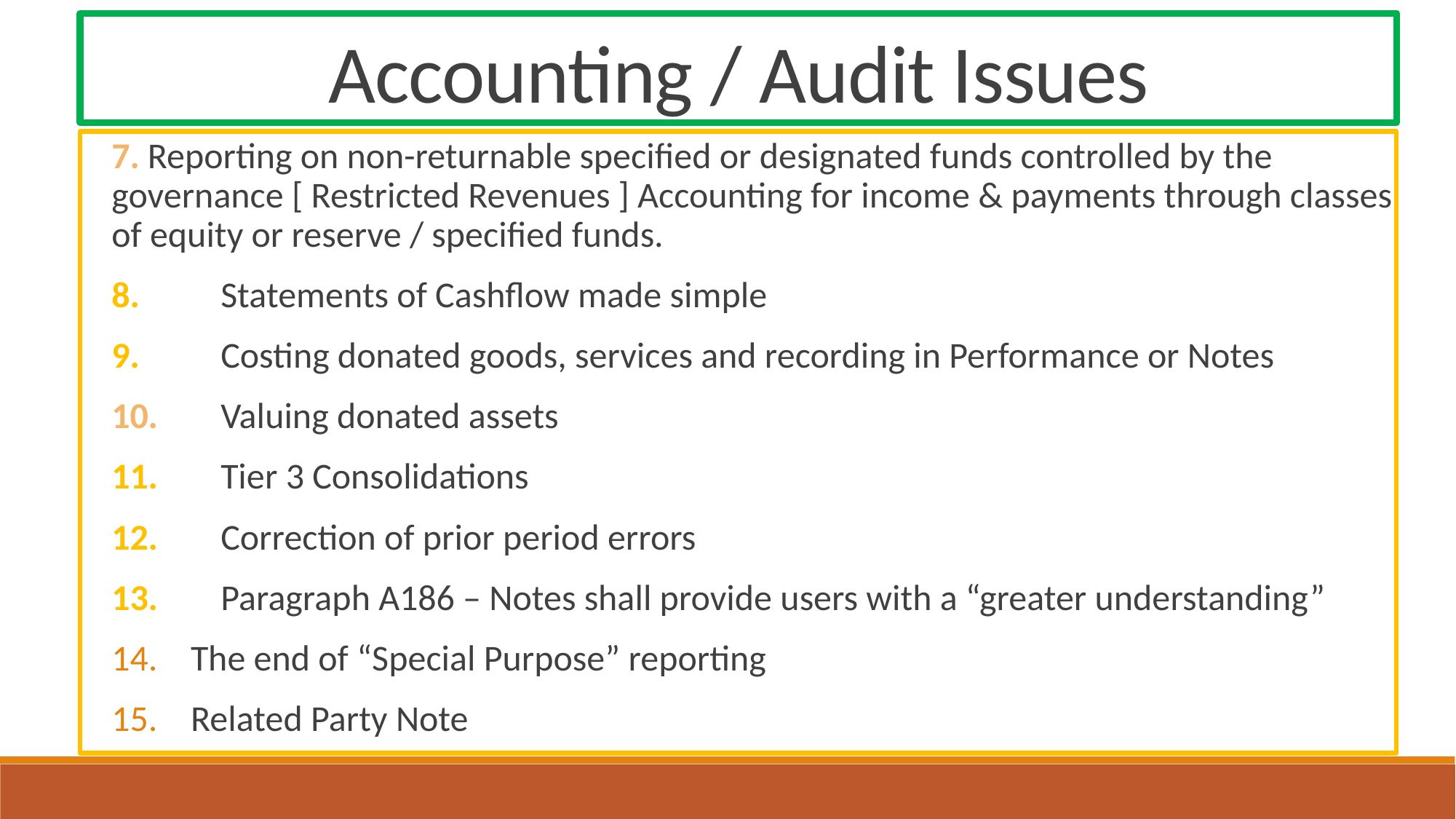

Accounting / Audit Issues
7. Reporting on non-returnable specified or designated funds controlled by the governance [ Restricted Revenues ] Accounting for income & payments through classes of equity or reserve / specified funds.
8.	Statements of Cashflow made simple
9.	Costing donated goods, services and recording in Performance or Notes
10.	Valuing donated assets
11.	Tier 3 Consolidations
12.	Correction of prior period errors
13.	Paragraph A186 – Notes shall provide users with a “greater understanding”
   The end of “Special Purpose” reporting
   Related Party Note